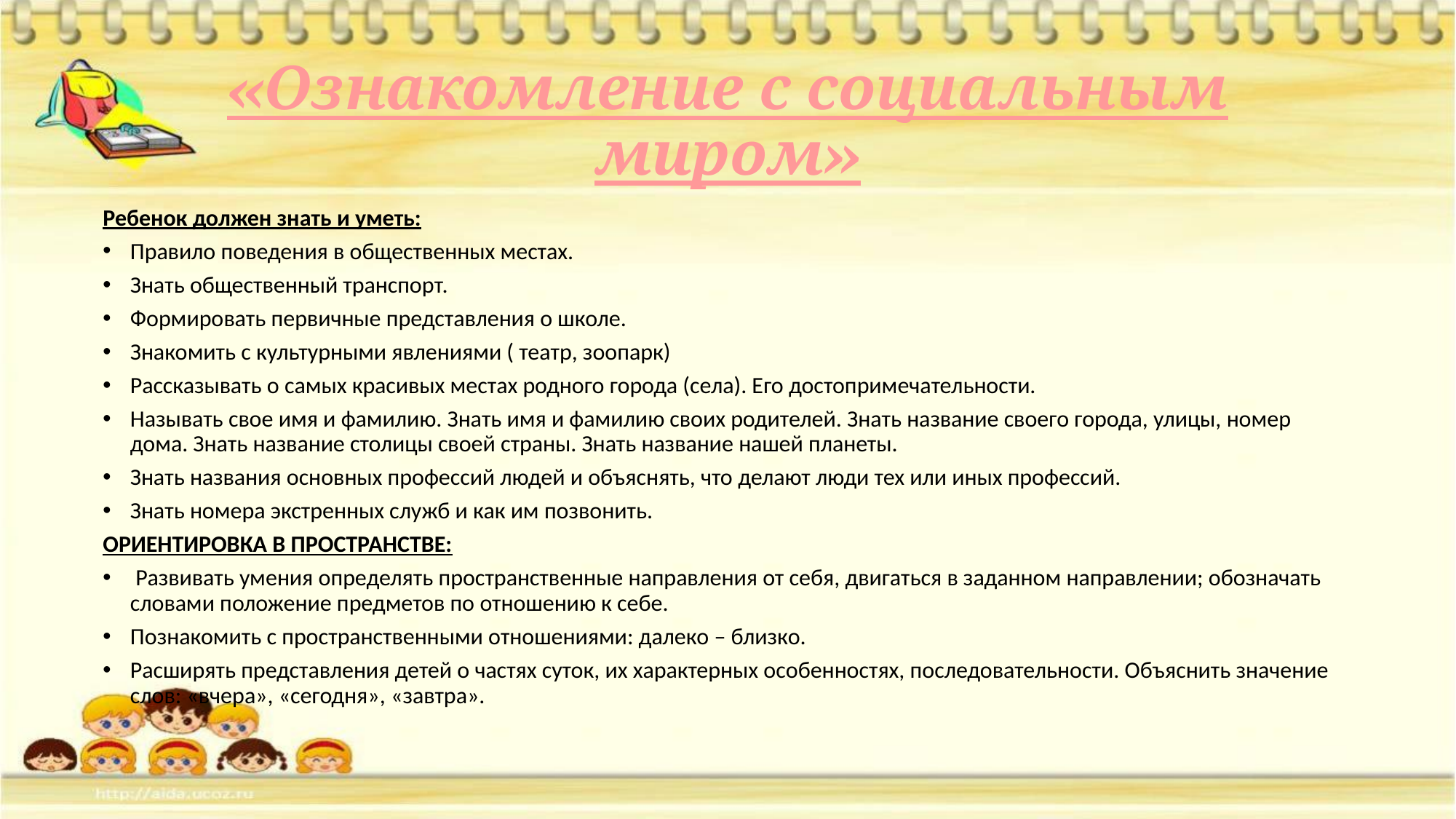

# «Ознакомление с социальным миром»
Ребенок должен знать и уметь:
Правило поведения в общественных местах.
Знать общественный транспорт.
Формировать первичные представления о школе.
Знакомить с культурными явлениями ( театр, зоопарк)
Рассказывать о самых красивых местах родного города (села). Его достопримечательности.
Называть свое имя и фамилию. Знать имя и фамилию своих родителей. Знать название своего города, улицы, номер дома. Знать название столицы своей страны. Знать название нашей планеты.
Знать названия основных профессий людей и объяснять, что делают люди тех или иных профессий.
Знать номера экстренных служб и как им позвонить.
ОРИЕНТИРОВКА В ПРОСТРАНСТВЕ:
 Развивать умения определять пространственные направления от себя, двигаться в заданном направлении; обозначать словами положение предметов по отношению к себе.
Познакомить с пространственными отношениями: далеко – близко.
Расширять представления детей о частях суток, их характерных особенностях, последовательности. Объяснить значение слов: «вчера», «сегодня», «завтра».